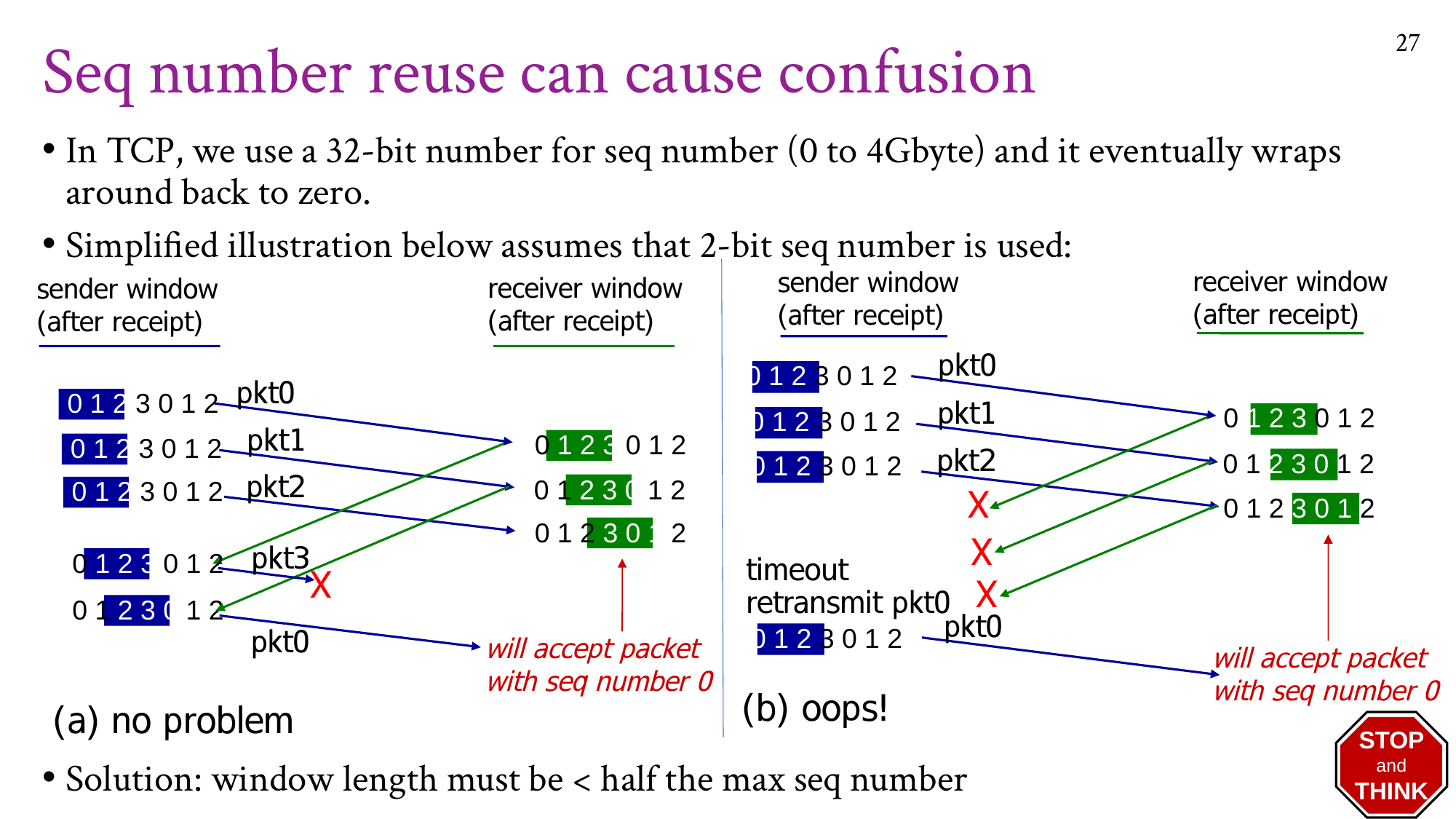

# Seq number reuse can cause confusion
In TCP, we use a 32-bit number for seq number (0 to 4Gbyte) and it eventually wraps around back to zero.
Simplified illustration below assumes that 2-bit seq number is used:

Solution: window length must be < half the max seq number

receiver window
(after receipt)
sender window
(after receipt)

pkt0
0 1 2 3 0 1 2

pkt1
0 1 2 3 0 1 2
0 1 2 3 0 1 2

pkt2
0 1 2 3 0 1 2
0 1 2 3 0 1 2

X
0 1 2 3 0 1 2

X

timeout
retransmit pkt0
X
pkt0
0 1 2 3 0 1 2

will accept packet
with seq number 0

(b) oops!
receiver window
(after receipt)
sender window
(after receipt)

pkt0
0 1 2 3 0 1 2

pkt1
0 1 2 3 0 1 2
0 1 2 3 0 1 2

pkt2
0 1 2 3 0 1 2
0 1 2 3 0 1 2

0 1 2 3 0 1 2

pkt3
0 1 2 3 0 1 2

X

0 1 2 3 0 1 2

pkt0
will accept packet
with seq number 0
(a) no problem

STOP
and
THINK